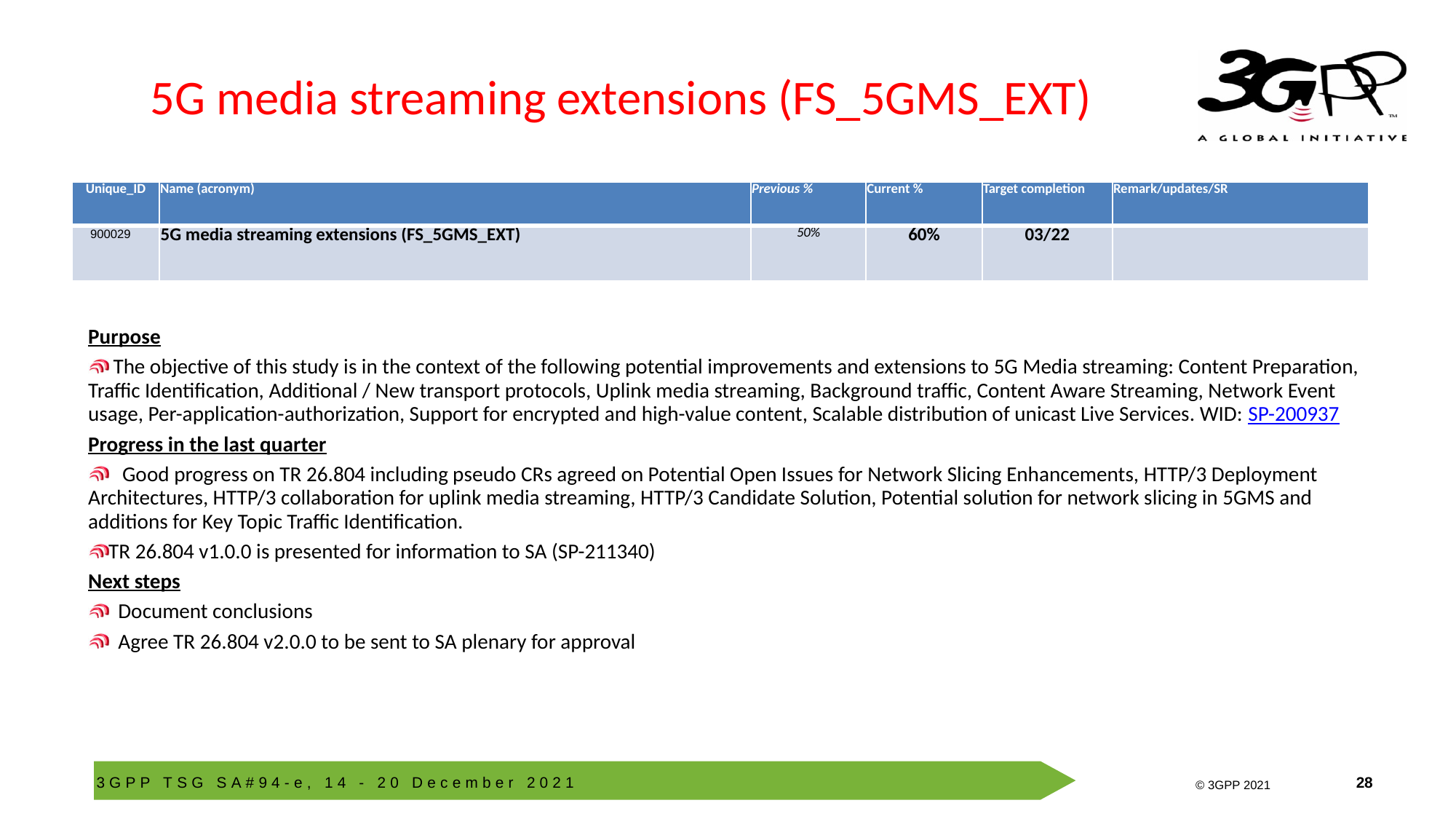

# 5G media streaming extensions (FS_5GMS_EXT)
| Unique\_ID | Name (acronym) | Previous % | Current % | Target completion | Remark/updates/SR |
| --- | --- | --- | --- | --- | --- |
| 900029 | 5G media streaming extensions (FS\_5GMS\_EXT) | 50% | 60% | 03/22 |  |
Purpose
 The objective of this study is in the context of the following potential improvements and extensions to 5G Media streaming: Content Preparation, Traffic Identification, Additional / New transport protocols, Uplink media streaming, Background traffic, Content Aware Streaming, Network Event usage, Per-application-authorization, Support for encrypted and high-value content, Scalable distribution of unicast Live Services. WID: SP-200937
Progress in the last quarter
 	Good progress on TR 26.804 including pseudo CRs agreed on Potential Open Issues for Network Slicing Enhancements, HTTP/3 Deployment Architectures, HTTP/3 collaboration for uplink media streaming, HTTP/3 Candidate Solution, Potential solution for network slicing in 5GMS and additions for Key Topic Traffic Identification.
TR 26.804 v1.0.0 is presented for information to SA (SP-211340)
Next steps
  Document conclusions
  Agree TR 26.804 v2.0.0 to be sent to SA plenary for approval